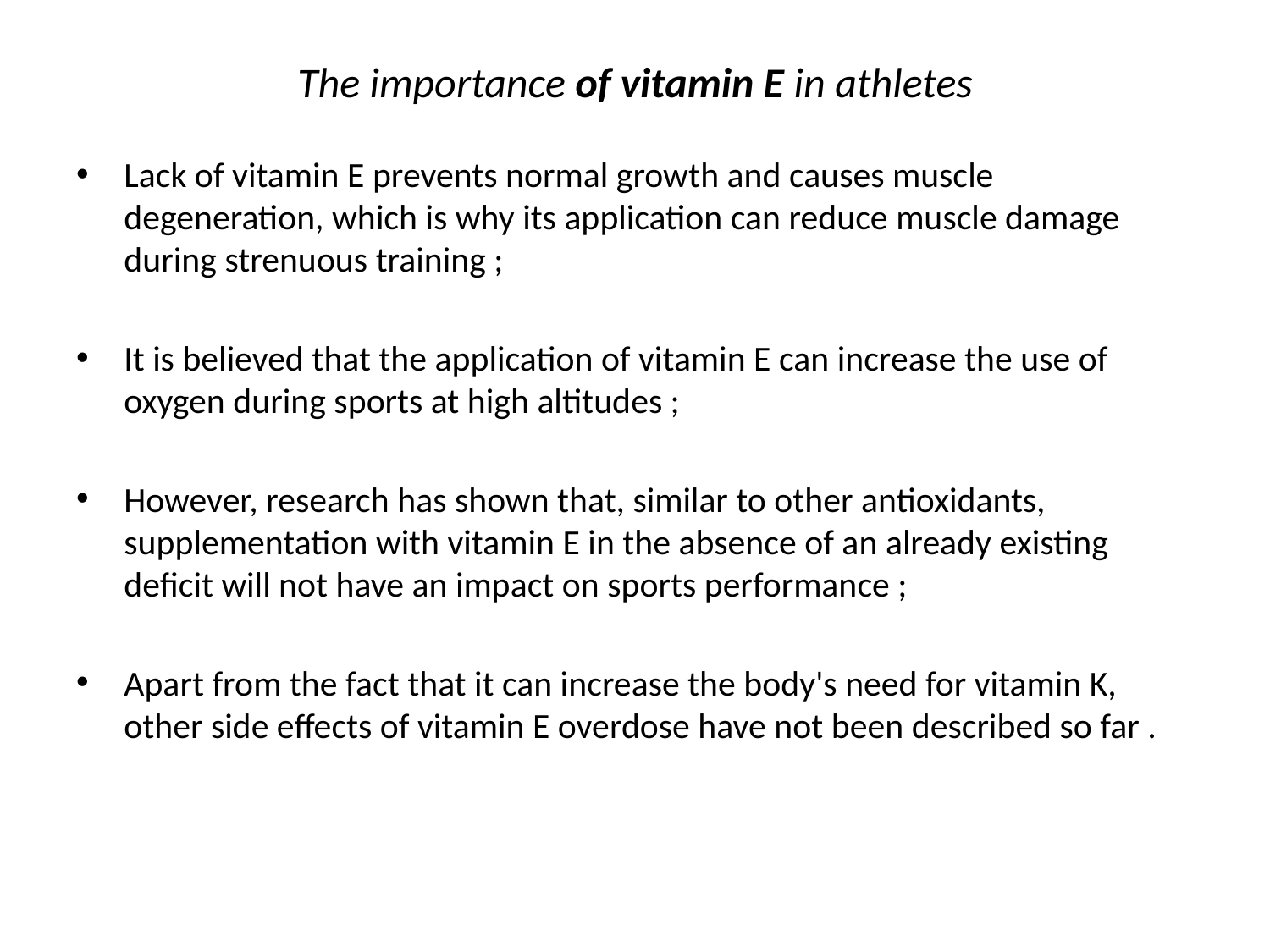

# The importance of vitamin E in athletes
Lack of vitamin E prevents normal growth and causes muscle degeneration, which is why its application can reduce muscle damage during strenuous training ;

It is believed that the application of vitamin E can increase the use of oxygen during sports at high altitudes ;

However, research has shown that, similar to other antioxidants, supplementation with vitamin E in the absence of an already existing deficit will not have an impact on sports performance ;

Apart from the fact that it can increase the body's need for vitamin K, other side effects of vitamin E overdose have not been described so far .